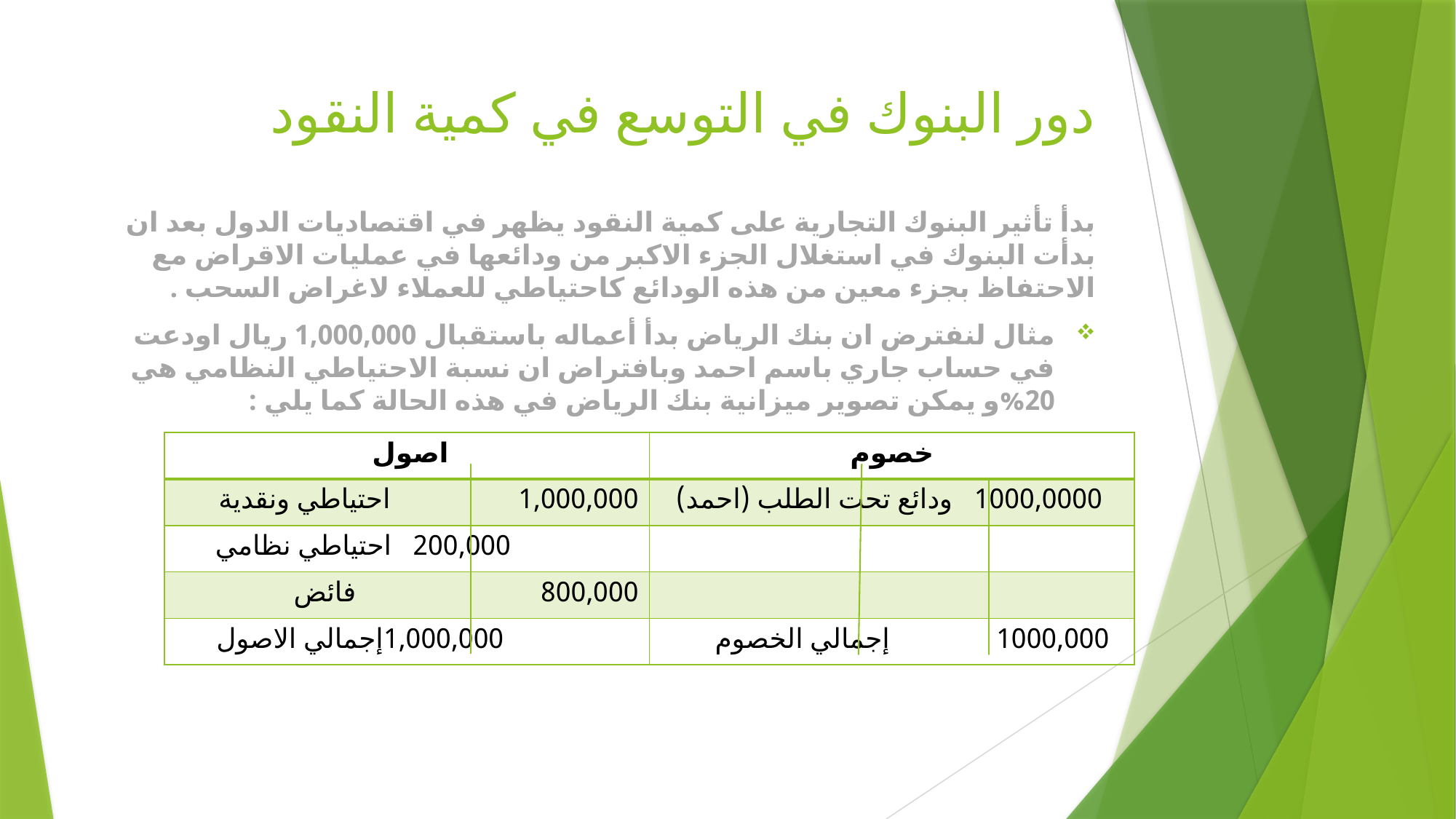

# دور البنوك في التوسع في كمية النقود
بدأ تأثير البنوك التجارية على كمية النقود يظهر في اقتصاديات الدول بعد ان بدأت البنوك في استغلال الجزء الاكبر من ودائعها في عمليات الاقراض مع الاحتفاظ بجزء معين من هذه الودائع كاحتياطي للعملاء لاغراض السحب .
مثال لنفترض ان بنك الرياض بدأ أعماله باستقبال 1,000,000 ريال اودعت في حساب جاري باسم احمد وبافتراض ان نسبة الاحتياطي النظامي هي 20%و يمكن تصوير ميزانية بنك الرياض في هذه الحالة كما يلي :

| اصول | خصوم |
| --- | --- |
| 1,000,000 احتياطي ونقدية | 1000,0000 ودائع تحت الطلب (احمد) |
| 200,000 احتياطي نظامي |  |
| 800,000 فائض |  |
| 1,000,000إجمالي الاصول | 1000,000 إجمالي الخصوم |